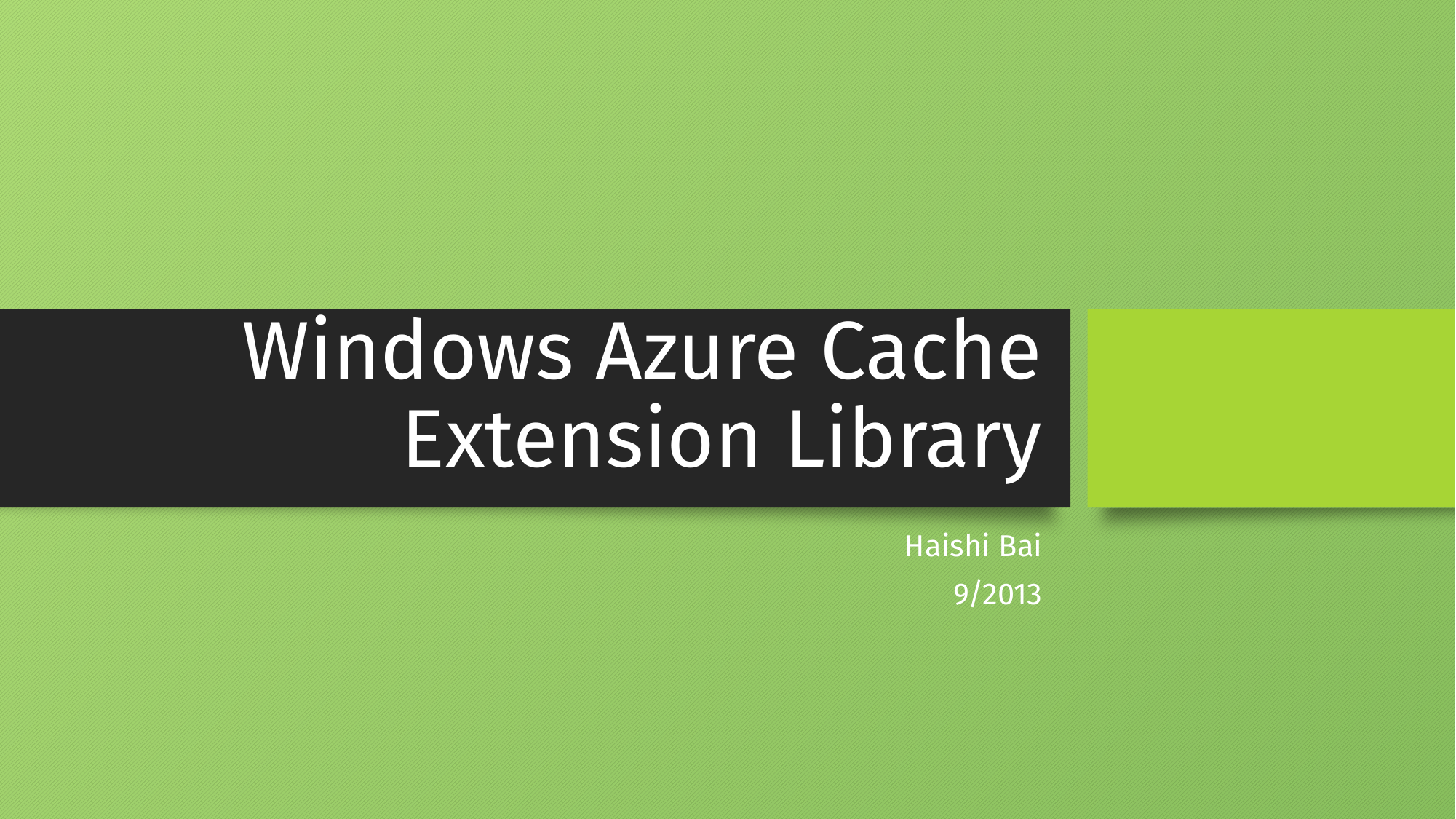

# Windows Azure Cache Extension Library
Haishi Bai
9/2013